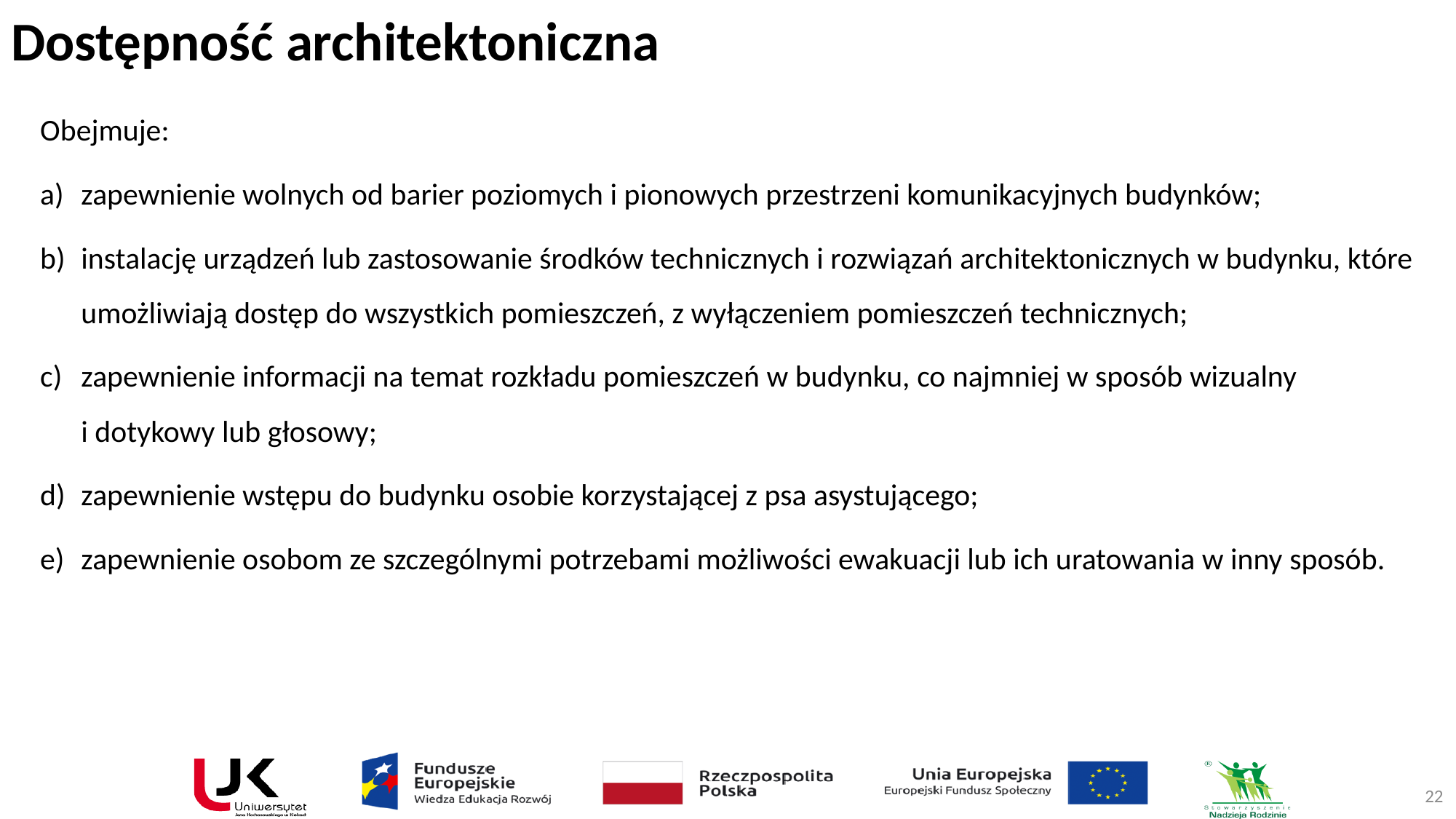

# Dostępność architektoniczna
Obejmuje:
zapewnienie wolnych od barier poziomych i pionowych przestrzeni komunikacyjnych budynków;
instalację urządzeń lub zastosowanie środków technicznych i rozwiązań architektonicznych w budynku, które umożliwiają dostęp do wszystkich pomieszczeń, z wyłączeniem pomieszczeń technicznych;
zapewnienie informacji na temat rozkładu pomieszczeń w budynku, co najmniej w sposób wizualny
i dotykowy lub głosowy;
zapewnienie wstępu do budynku osobie korzystającej z psa asystującego;
zapewnienie osobom ze szczególnymi potrzebami możliwości ewakuacji lub ich uratowania w inny sposób.

22